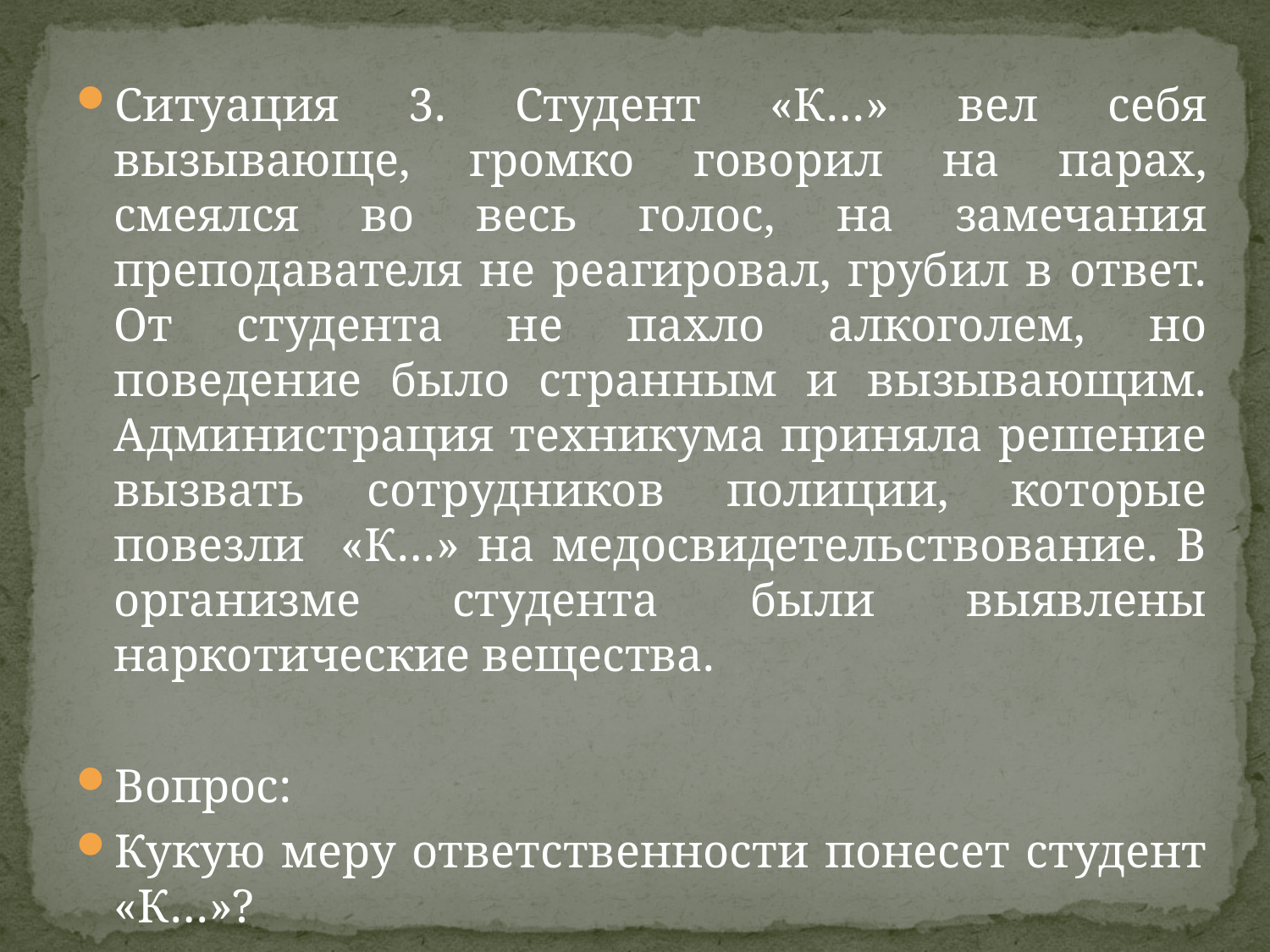

Ситуация 3. Студент «К…» вел себя вызывающе, громко говорил на парах, смеялся во весь голос, на замечания преподавателя не реагировал, грубил в ответ. От студента не пахло алкоголем, но поведение было странным и вызывающим. Администрация техникума приняла решение вызвать сотрудников полиции, которые повезли  «К…» на медосвидетельствование. В организме студента были выявлены наркотические вещества.

Вопрос:
Кукую меру ответственности понесет студент «К…»?